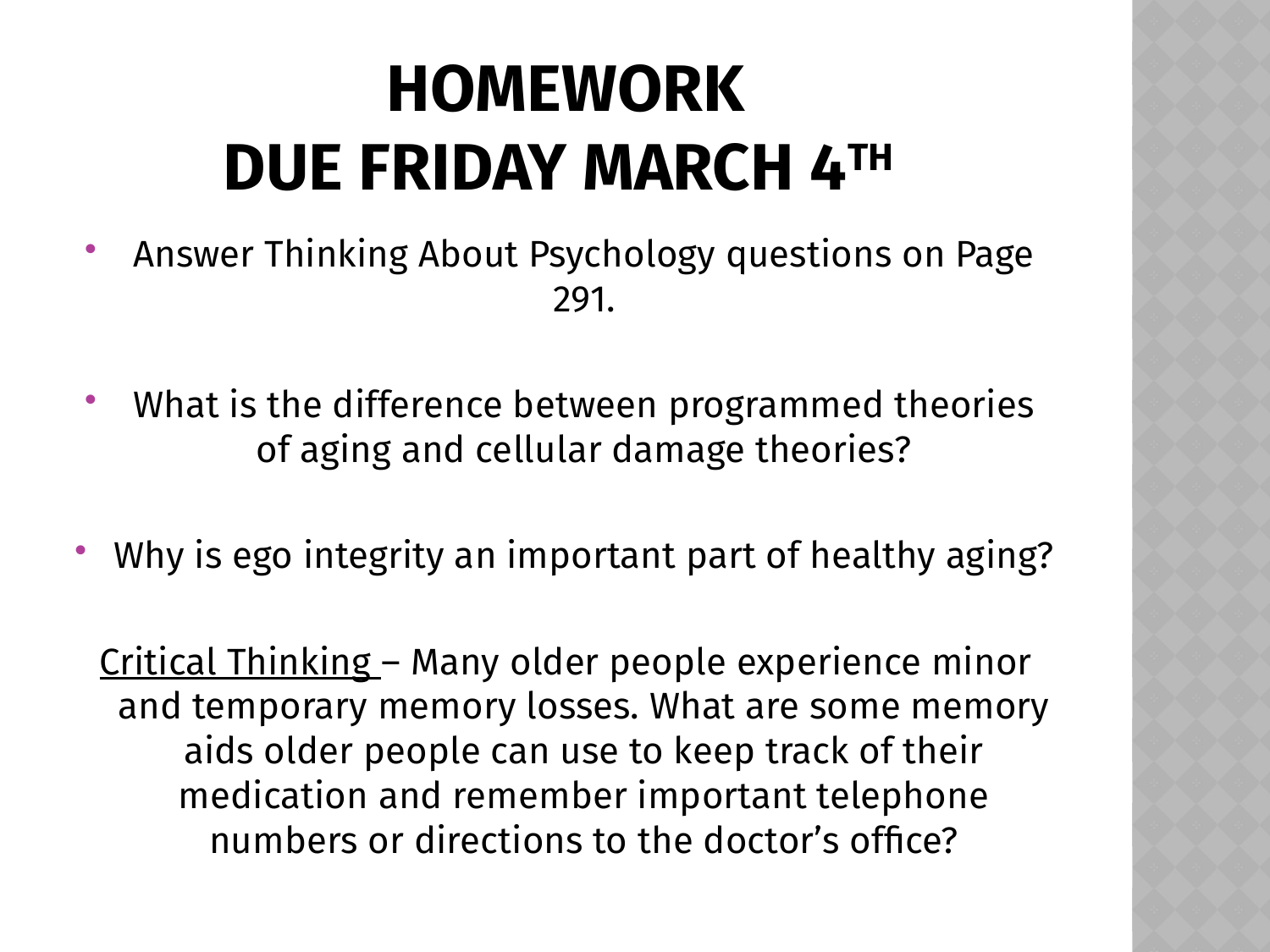

# Homework Due Friday March 4th
Answer Thinking About Psychology questions on Page 291.

What is the difference between programmed theories of aging and cellular damage theories?

Why is ego integrity an important part of healthy aging?

Critical Thinking – Many older people experience minor and temporary memory losses. What are some memory aids older people can use to keep track of their medication and remember important telephone numbers or directions to the doctor’s office?